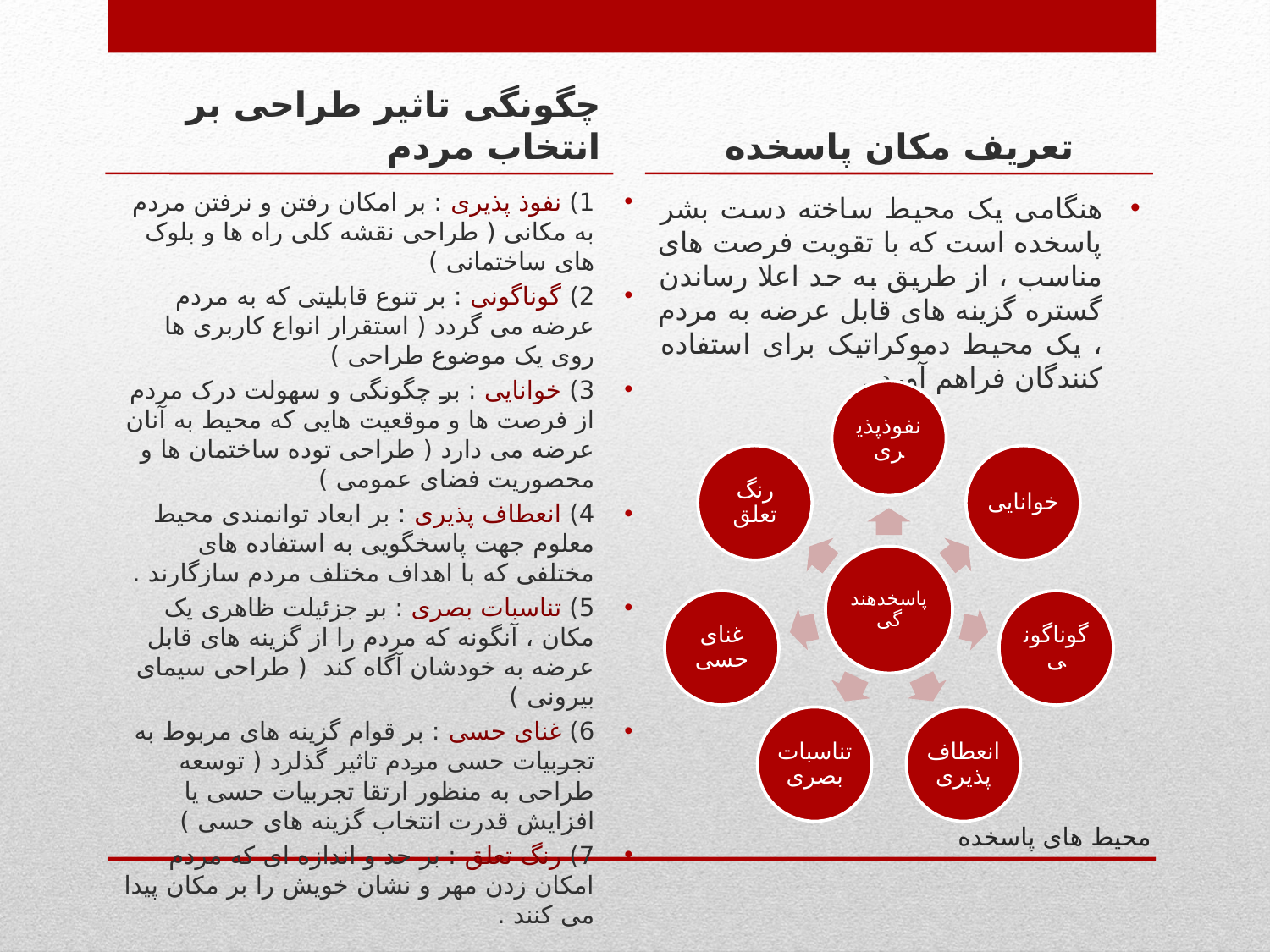

چگونگی تاثیر طراحی بر انتخاب مردم
تعریف مکان پاسخده
1) نفوذ پذیری : بر امکان رفتن و نرفتن مردم به مکانی ( طراحی نقشه کلی راه ها و بلوک های ساختمانی )
2) گوناگونی : بر تنوع قابلیتی که به مردم عرضه می گردد ( استقرار انواع کاربری ها روی یک موضوع طراحی )
3) خوانایی : بر چگونگی و سهولت درک مردم از فرصت ها و موقعیت هایی که محیط به آنان عرضه می دارد ( طراحی توده ساختمان ها و محصوریت فضای عمومی )
4) انعطاف پذیری : بر ابعاد توانمندی محیط معلوم جهت پاسخگویی به استفاده های مختلفی که با اهداف مختلف مردم سازگارند .
5) تناسبات بصری : بر جزئیلت ظاهری یک مکان ، آنگونه که مردم را از گزینه های قابل عرضه به خودشان آگاه کند  ( طراحی سیمای بیرونی )
6) غنای حسی : بر قوام گزینه های مربوط به تجربیات حسی مردم تاثیر گذلرد ( توسعه طراحی به منظور ارتقا تجربیات حسی یا افزایش قدرت انتخاب گزینه های حسی )
7) رنگ تعلق : بر حد و اندازه ای که مردم امکان زدن مهر و نشان خویش را بر مکان پیدا می کنند .
هنگامی یک محیط ساخته دست بشر پاسخده است که با تقویت فرصت های مناسب ، از طریق به حد اعلا رساندن گستره گزینه های قابل عرضه به مردم ، یک محیط دموکراتیک برای استفاده کنندگان فراهم آورد .
پاسخدهندگی

نفوذپذیری

خوانایی

گوناگونی

انعطاف پذیری

تناسبات بصری

غنای حسی

رنگ تعلق
# محیط های پاسخده